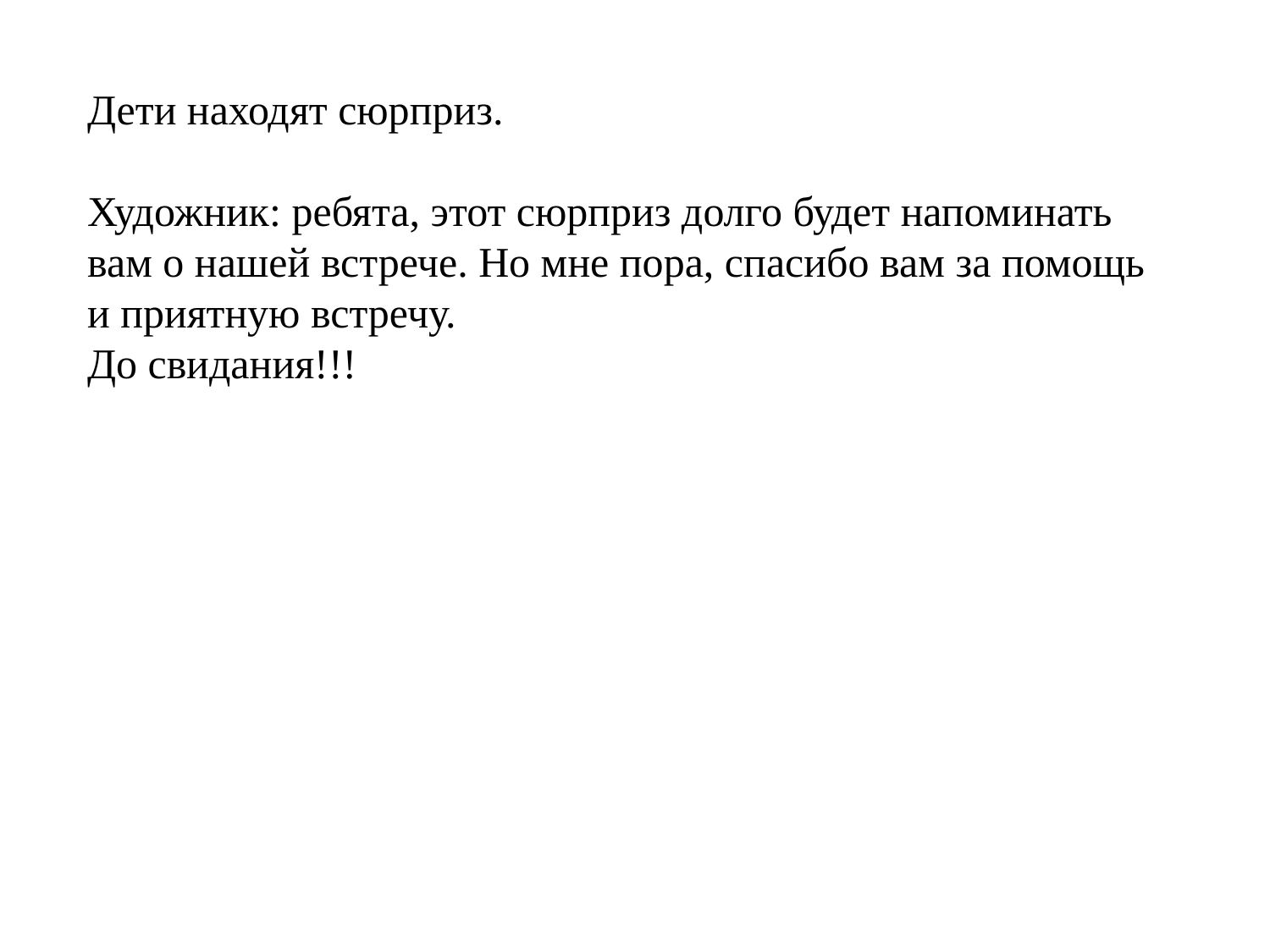

Дети находят сюрприз.

Художник: ребята, этот сюрприз долго будет напоминать вам о нашей встрече. Но мне пора, спасибо вам за помощь и приятную встречу.
До свидания!!!